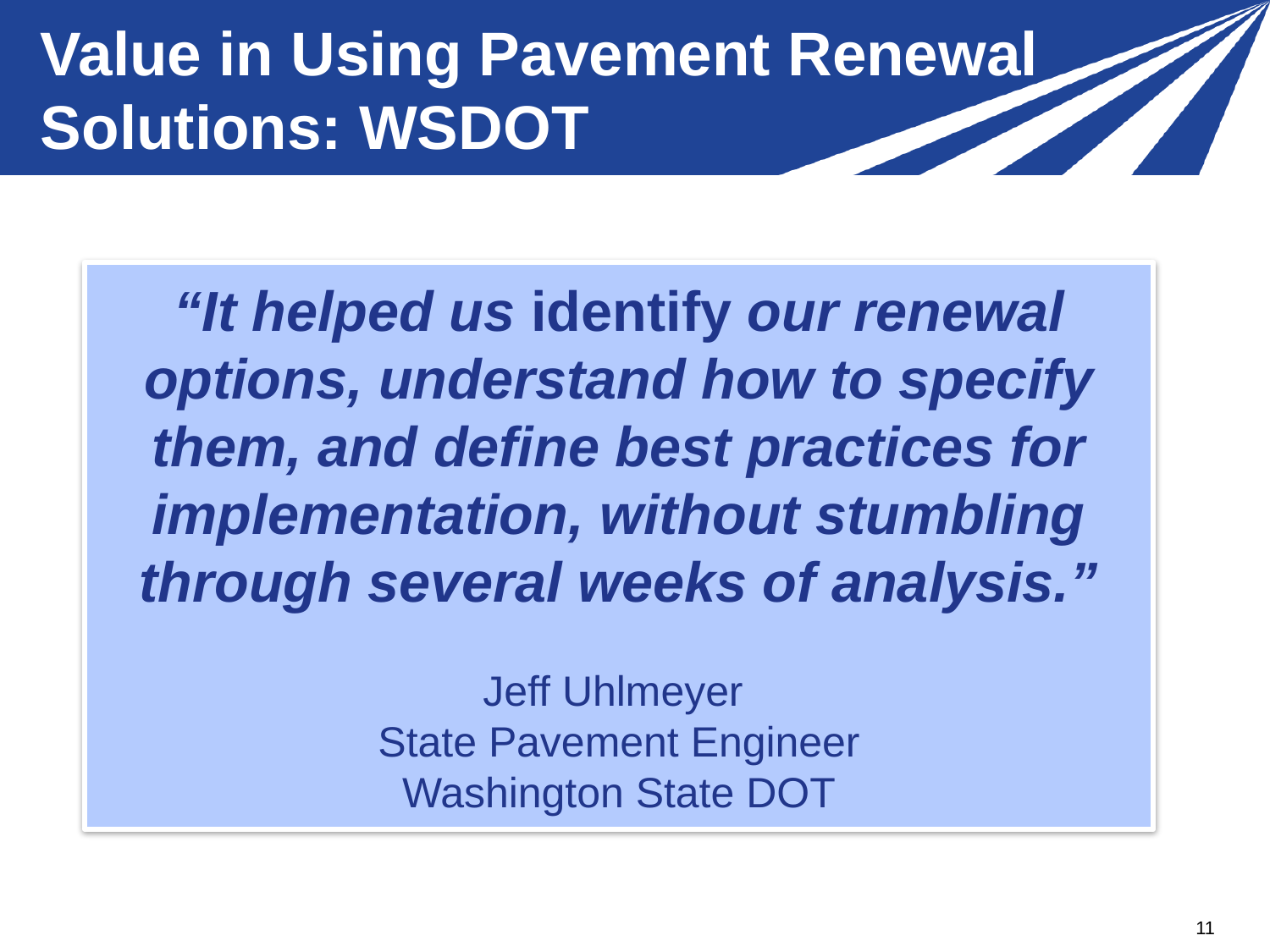

# Value in Using Pavement Renewal Solutions: WSDOT
“It helped us identify our renewal options, understand how to specify them, and define best practices for implementation, without stumbling through several weeks of analysis.”

Jeff Uhlmeyer
State Pavement Engineer
Washington State DOT

11